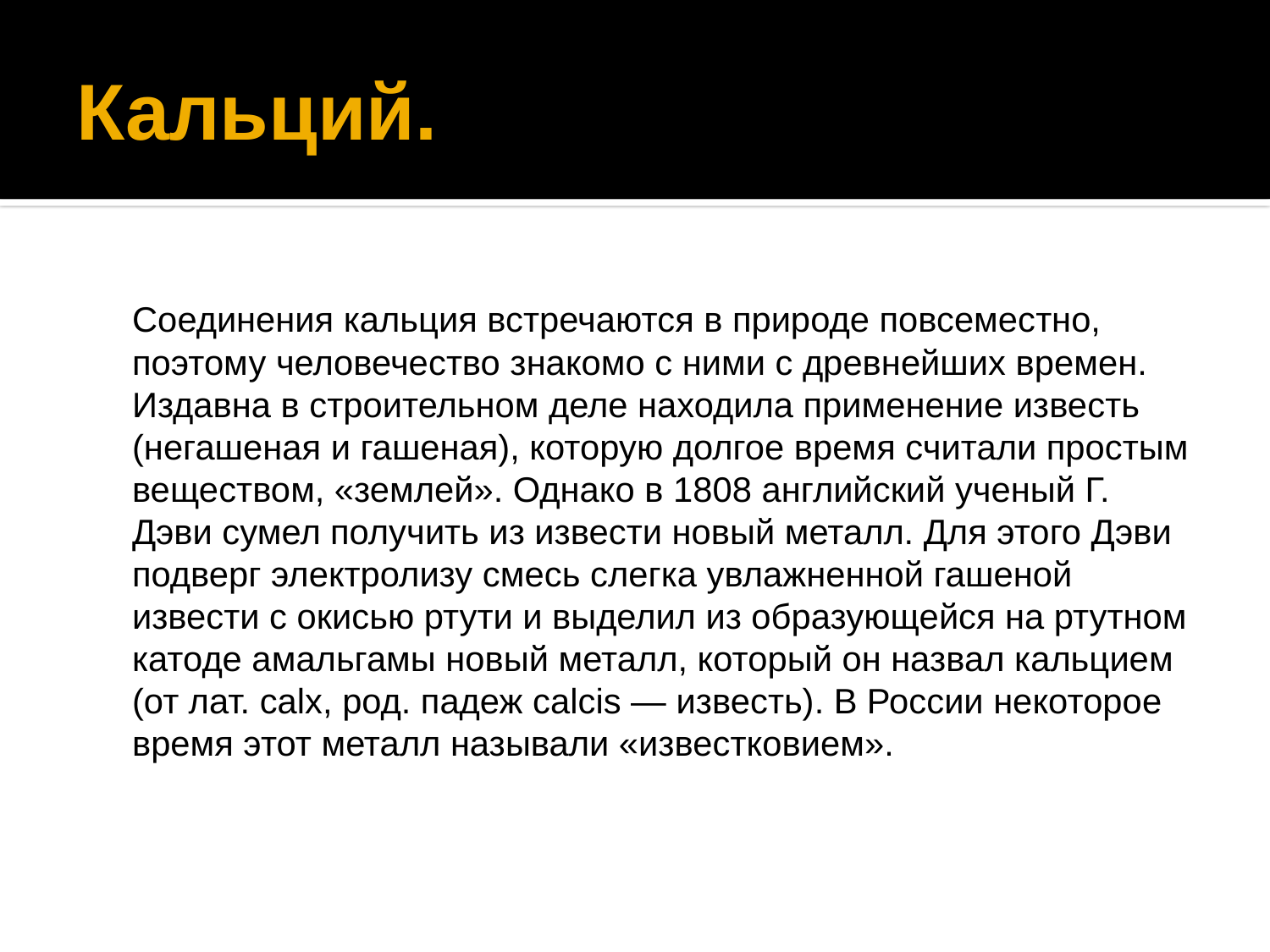

# Кальций.
Соединения кальция встречаются в природе повсеместно, поэтому человечество знакомо с ними с древнейших времен. Издавна в строительном деле находила применение известь  (негашеная и гашеная), которую долгое время считали простым веществом, «землей». Однако в 1808 английский ученый Г. Дэви сумел получить из извести новый металл. Для этого Дэви подверг электролизу смесь слегка увлажненной гашеной извести с окисью ртути и выделил из образующейся на ртутном катоде амальгамы новый металл, который он назвал кальцием (от лат. calx, род. падеж calcis — известь). В России некоторое время этот металл называли «известковием».